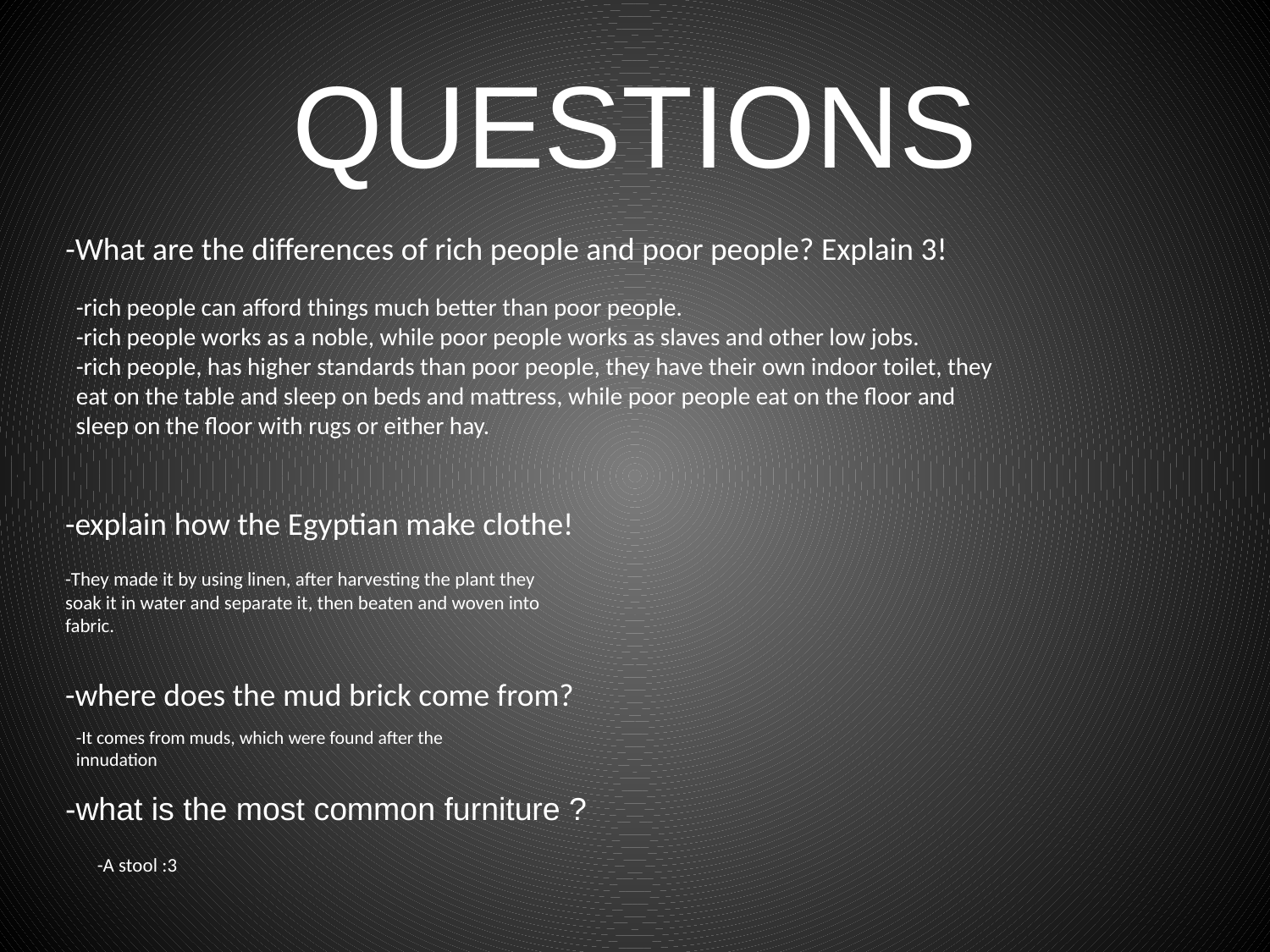

# QUESTIONS

-What are the differences of rich people and poor people? Explain 3!

-rich people can afford things much better than poor people.
-rich people works as a noble, while poor people works as slaves and other low jobs.
-rich people, has higher standards than poor people, they have their own indoor toilet, they eat on the table and sleep on beds and mattress, while poor people eat on the floor and sleep on the floor with rugs or either hay.

-explain how the Egyptian make clothe!
-They made it by using linen, after harvesting the plant they soak it in water and separate it, then beaten and woven into fabric.

-where does the mud brick come from?

-what is the most common furniture ?
-It comes from muds, which were found after the innudation
-A stool :3